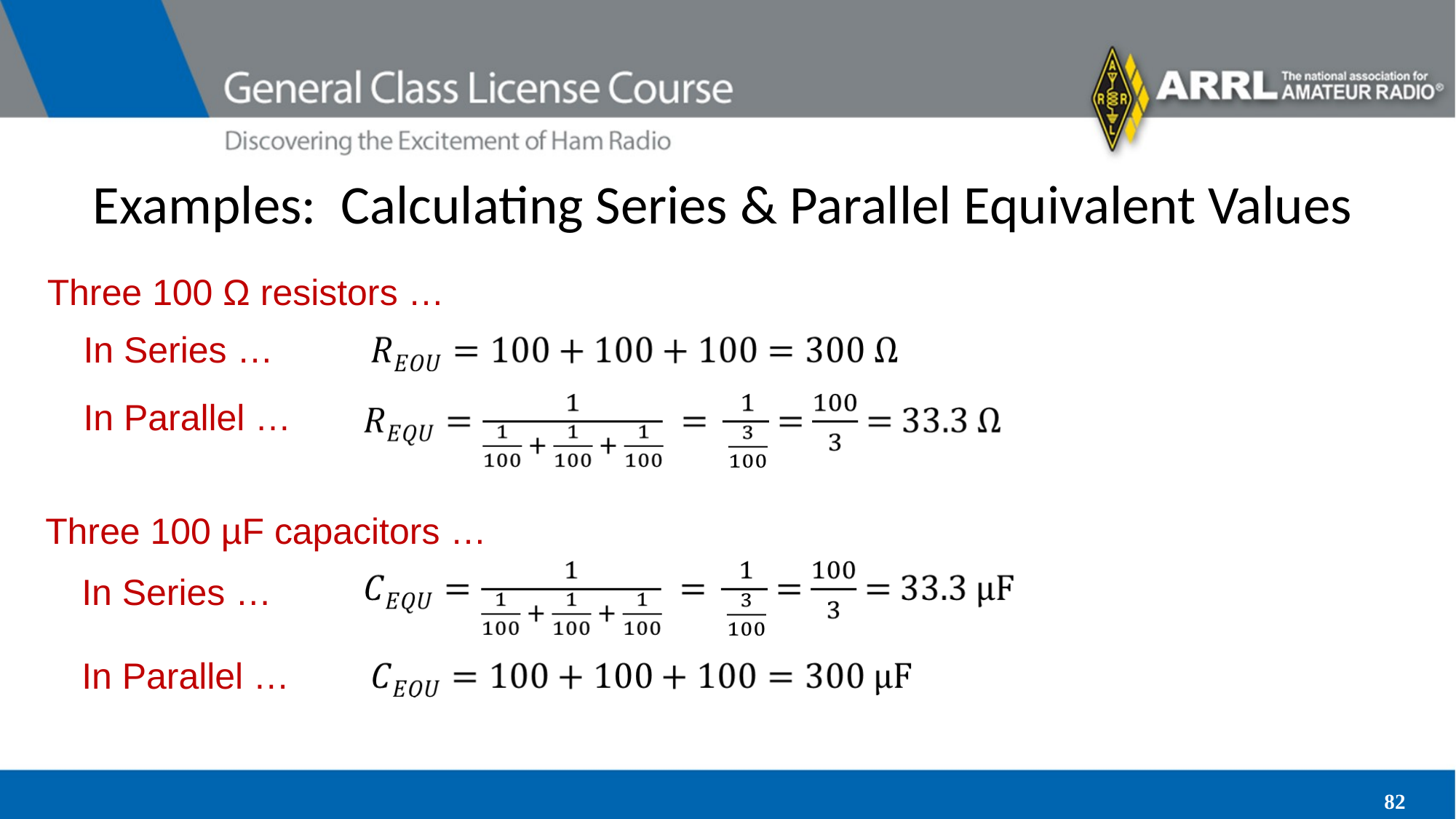

# Examples:  Calculating Series & Parallel Equivalent Values
Three 100 Ω resistors …
In Series …

In Parallel …
Three 100 µF capacitors …

In Series …
In Parallel …